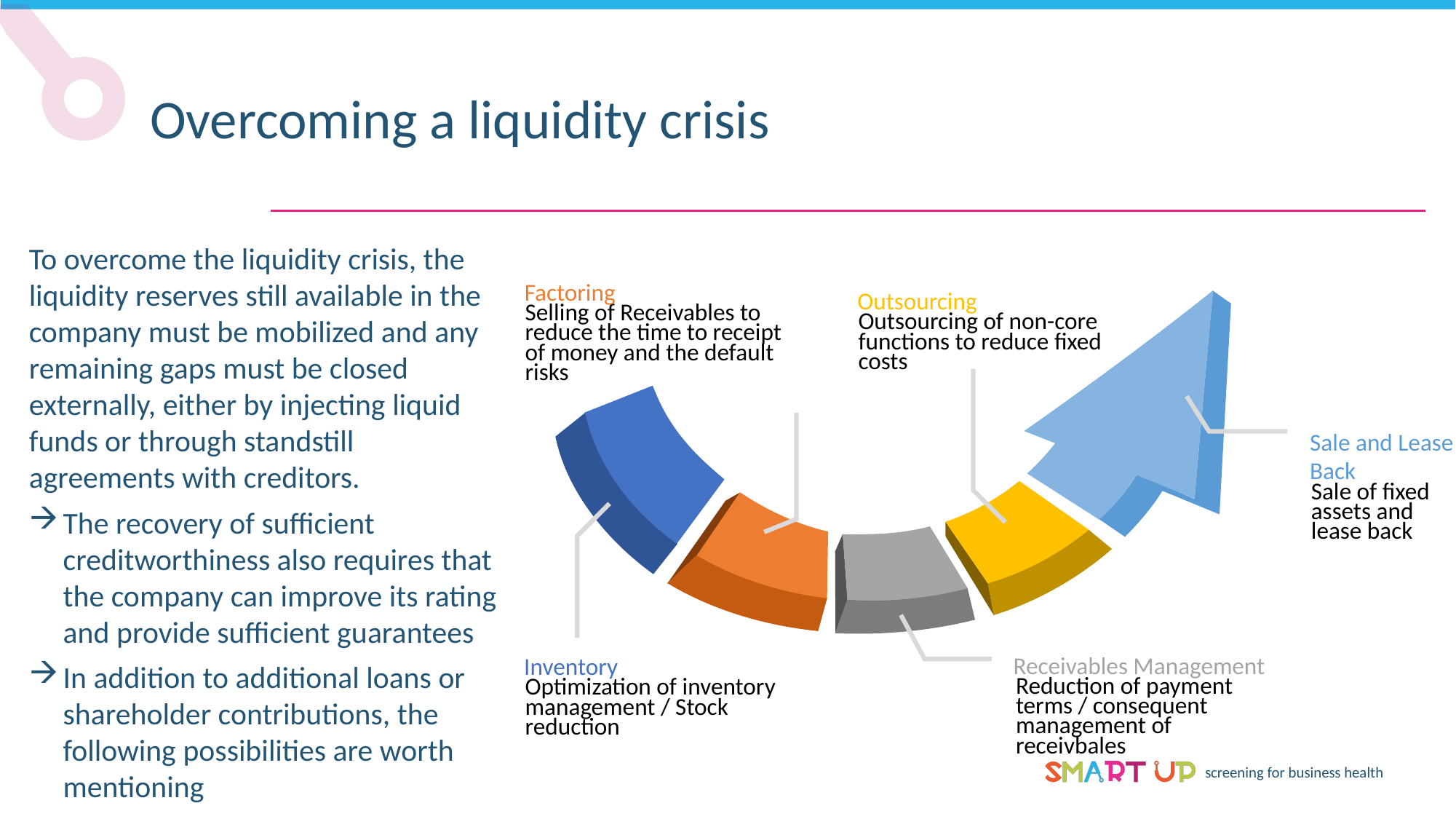

Overcoming a liquidity crisis
To overcome the liquidity crisis, the liquidity reserves still available in the company must be mobilized and any remaining gaps must be closed externally, either by injecting liquid funds or through standstill agreements with creditors.
The recovery of sufficient creditworthiness also requires that the company can improve its rating and provide sufficient guarantees
In addition to additional loans or shareholder contributions, the following possibilities are worth mentioning

Factoring
Outsourcing

Selling of Receivables to reduce the time to receipt of money and the default risks
Outsourcing of non-core functions to reduce fixed
costs

Sale and Lease
Back
Sale of fixed assets and lease back

Receivables Management
Inventory
Reduction of payment terms / consequent management of receivbales
Optimization of inventory management / Stock reduction